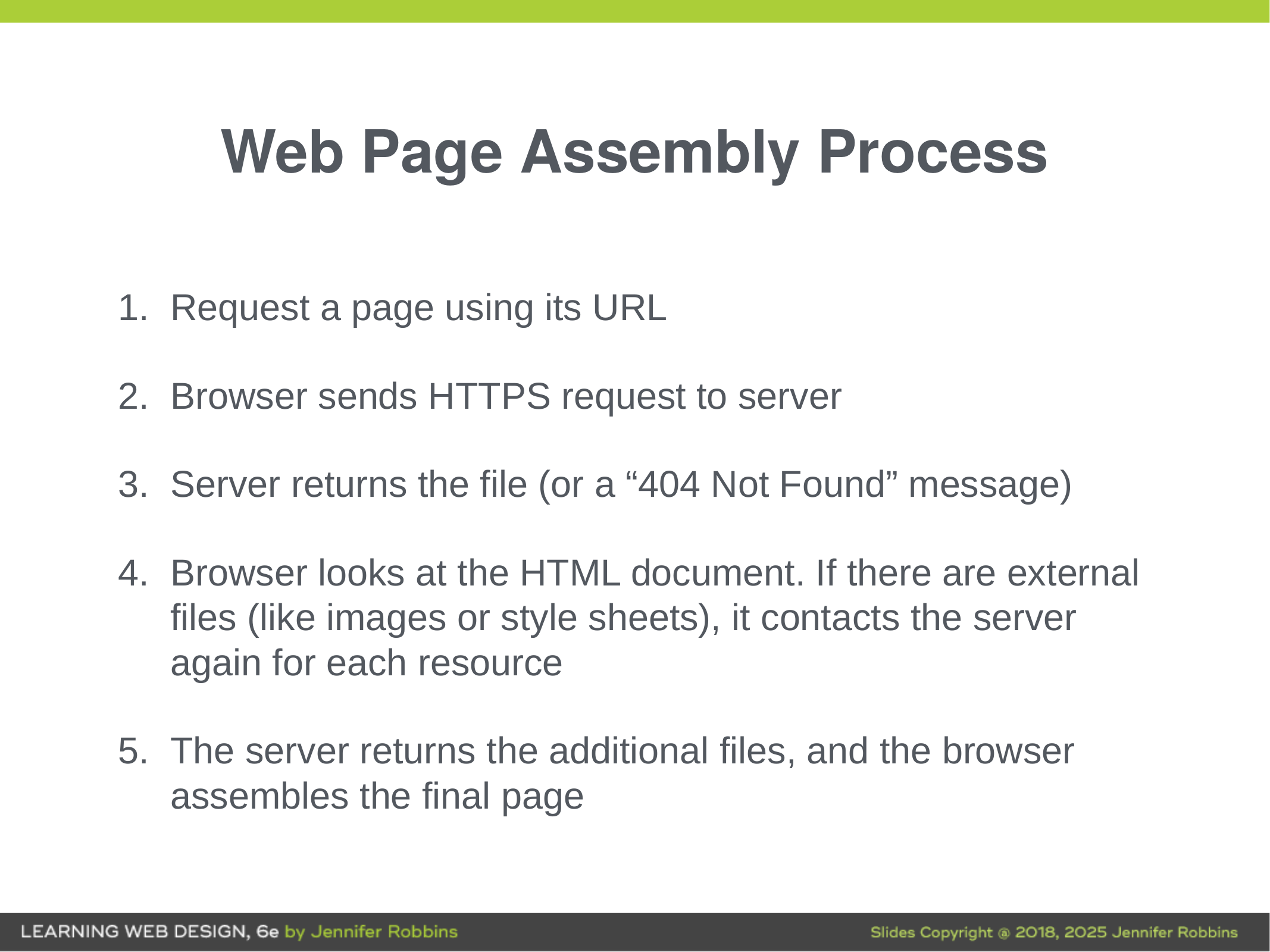

# Web Page Assembly Process
Request a page using its URL
Browser sends HTTPS request to server
Server returns the file (or a “404 Not Found” message)
Browser looks at the HTML document. If there are external files (like images or style sheets), it contacts the server again for each resource
The server returns the additional files, and the browser assembles the final page